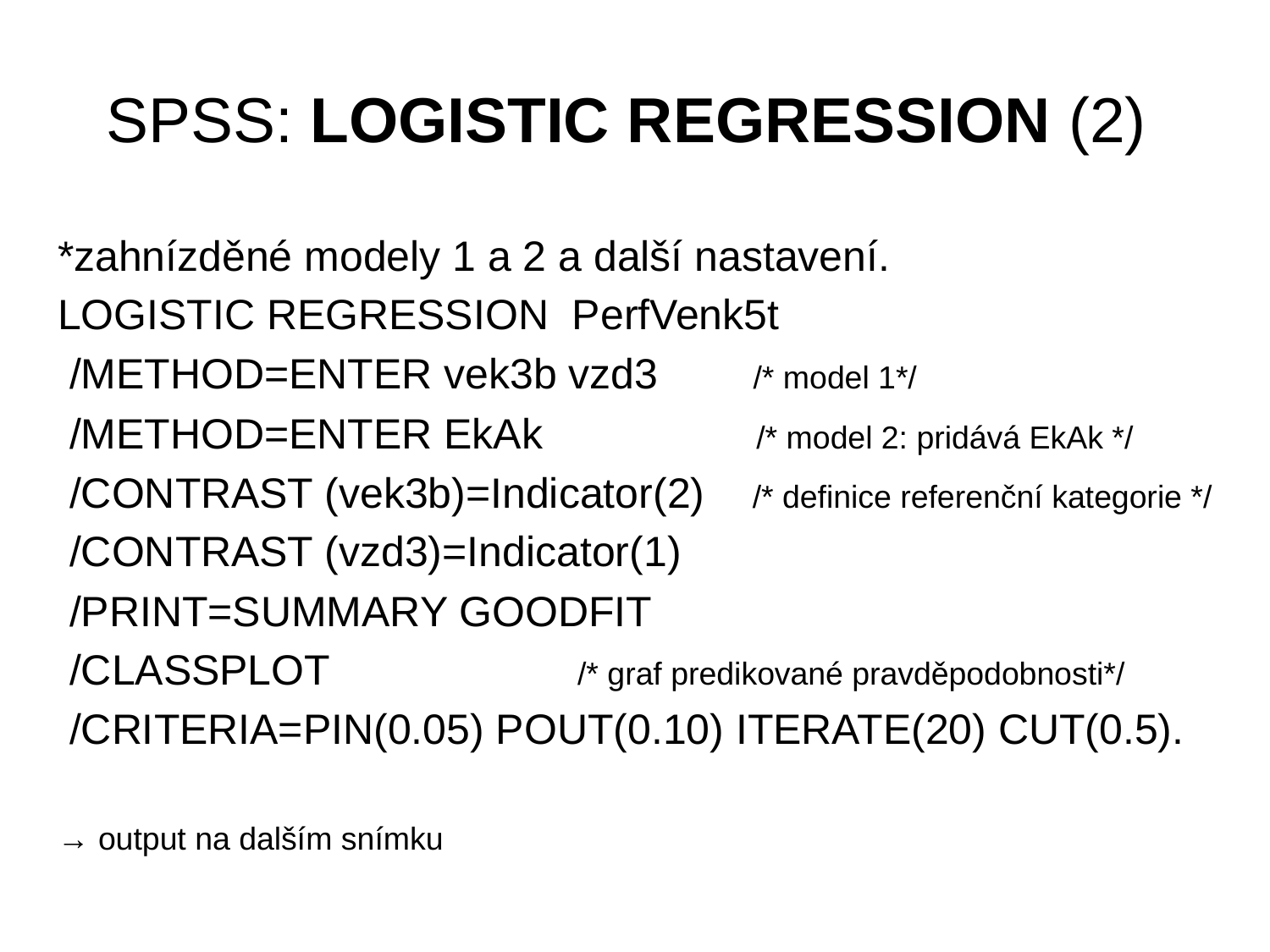

# SPSS: LOGISTIC REGRESSION (2)
*zahnízděné modely 1 a 2 a další nastavení.
LOGISTIC REGRESSION  PerfVenk5t
 /METHOD=ENTER vek3b vzd3        /* model 1*/
 /METHOD=ENTER EkAk                  /* model 2: pridává EkAk */
 /CONTRAST (vek3b)=Indicator(2)    /* definice referenční kategorie */
 /CONTRAST (vzd3)=Indicator(1)
 /PRINT=SUMMARY GOODFIT
 /CLASSPLOT		 /* graf predikované pravděpodobnosti*/
 /CRITERIA=PIN(0.05) POUT(0.10) ITERATE(20) CUT(0.5).

→ output na dalším snímku